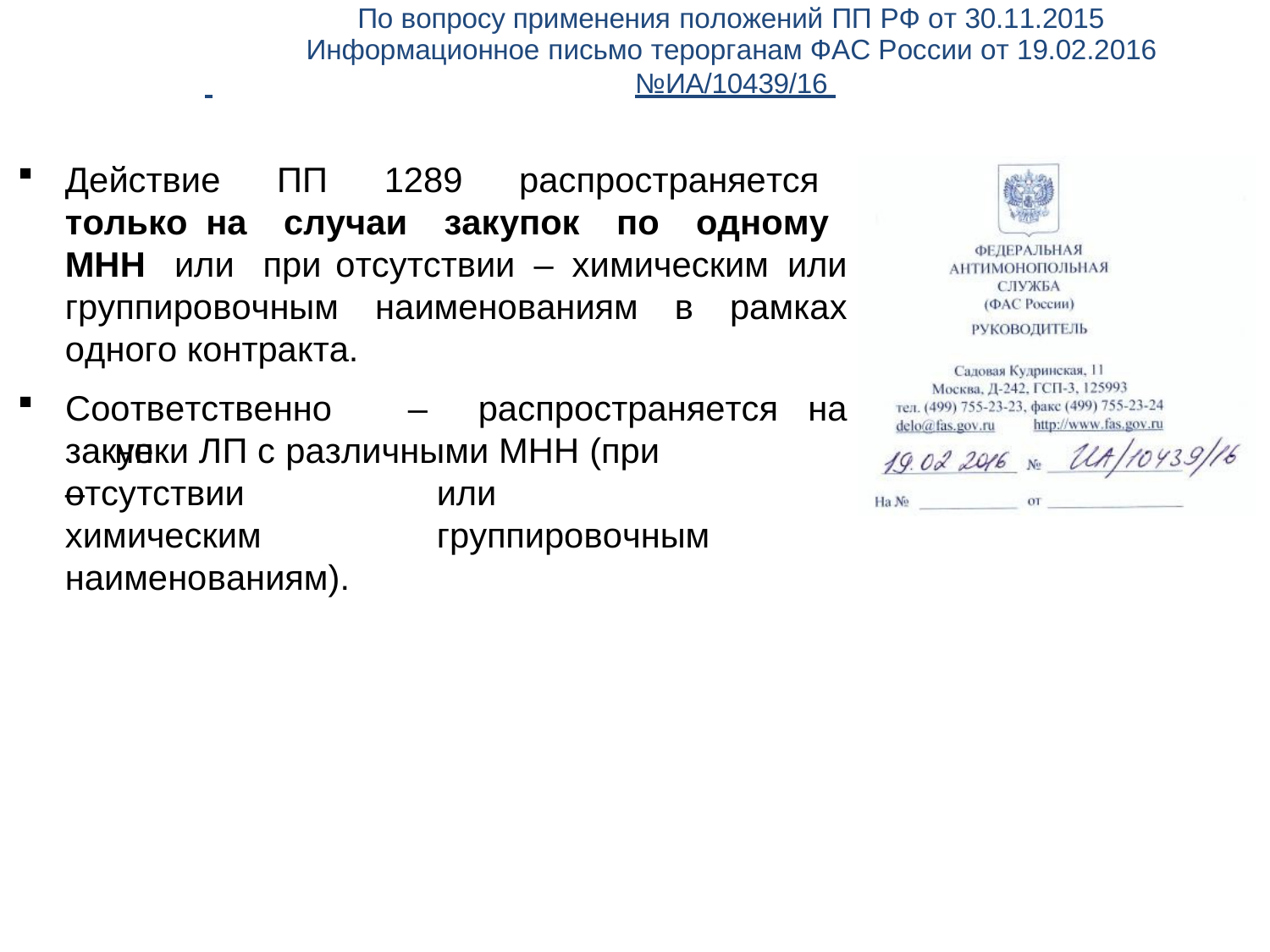

По вопросу применения положений ПП РФ от 30.11.2015
Информационное письмо терорганам ФАС России от 19.02.2016
№ИА/10439/16

Действие  ПП  1289  распространяется  только на  случаи  закупок  по  одному  МНН  или  при отсутствии – химическим или группировочным наименованиям в рамках одного контракта.
Соответственно	–	не
распространяется	на
закупки ЛП с различными МНН (при отсутствии
–	химическим
наименованиям).
или	группировочным